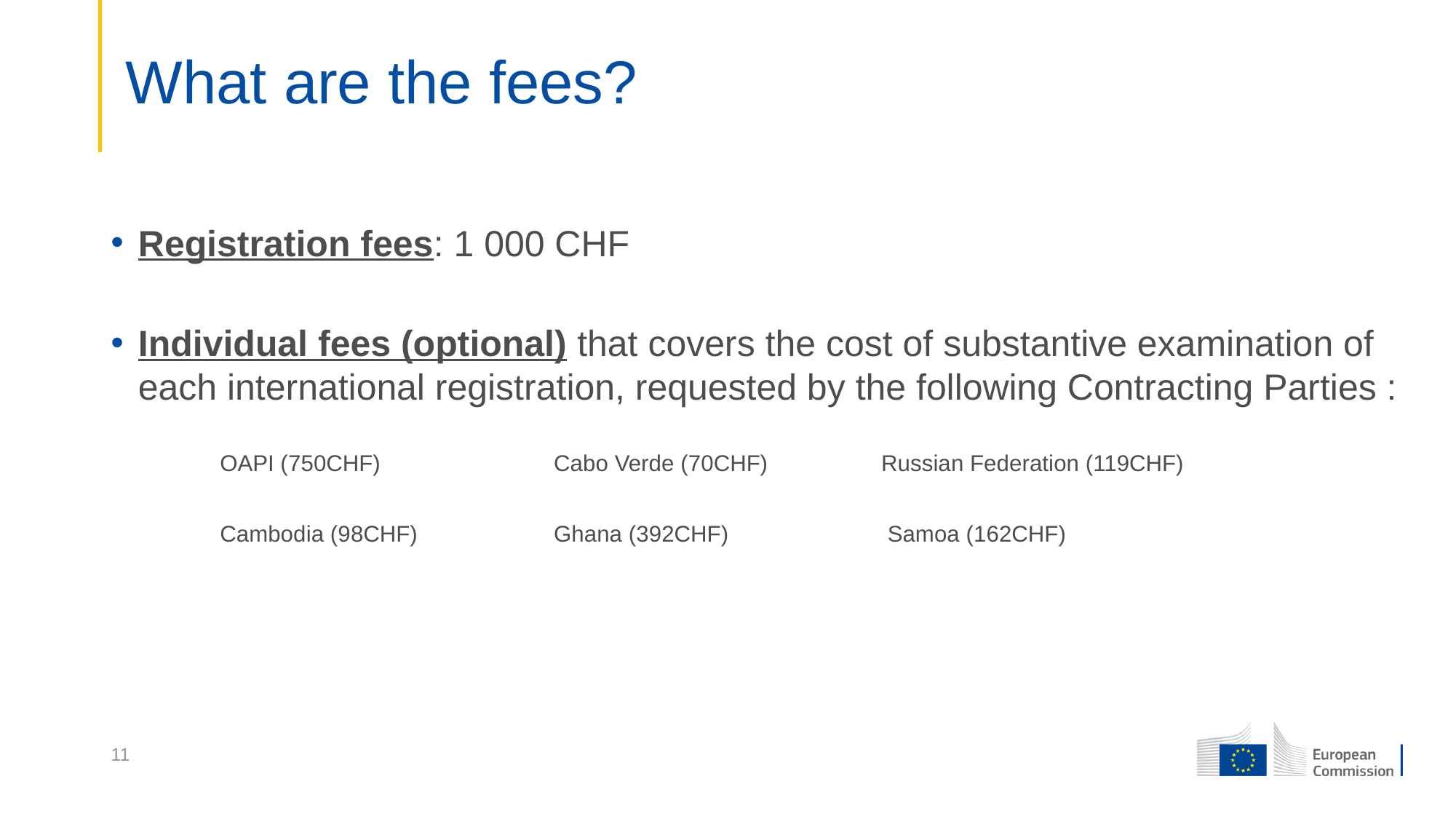

# What are the fees?

Registration fees: 1 000 CHF

Individual fees (optional) that covers the cost of substantive examination of each international registration, requested by the following Contracting Parties :
	OAPI (750CHF) 		 Cabo Verde (70CHF) 	 Russian Federation (119CHF)
	Cambodia (98CHF) 		 Ghana (392CHF)    		  Samoa (162CHF)

11